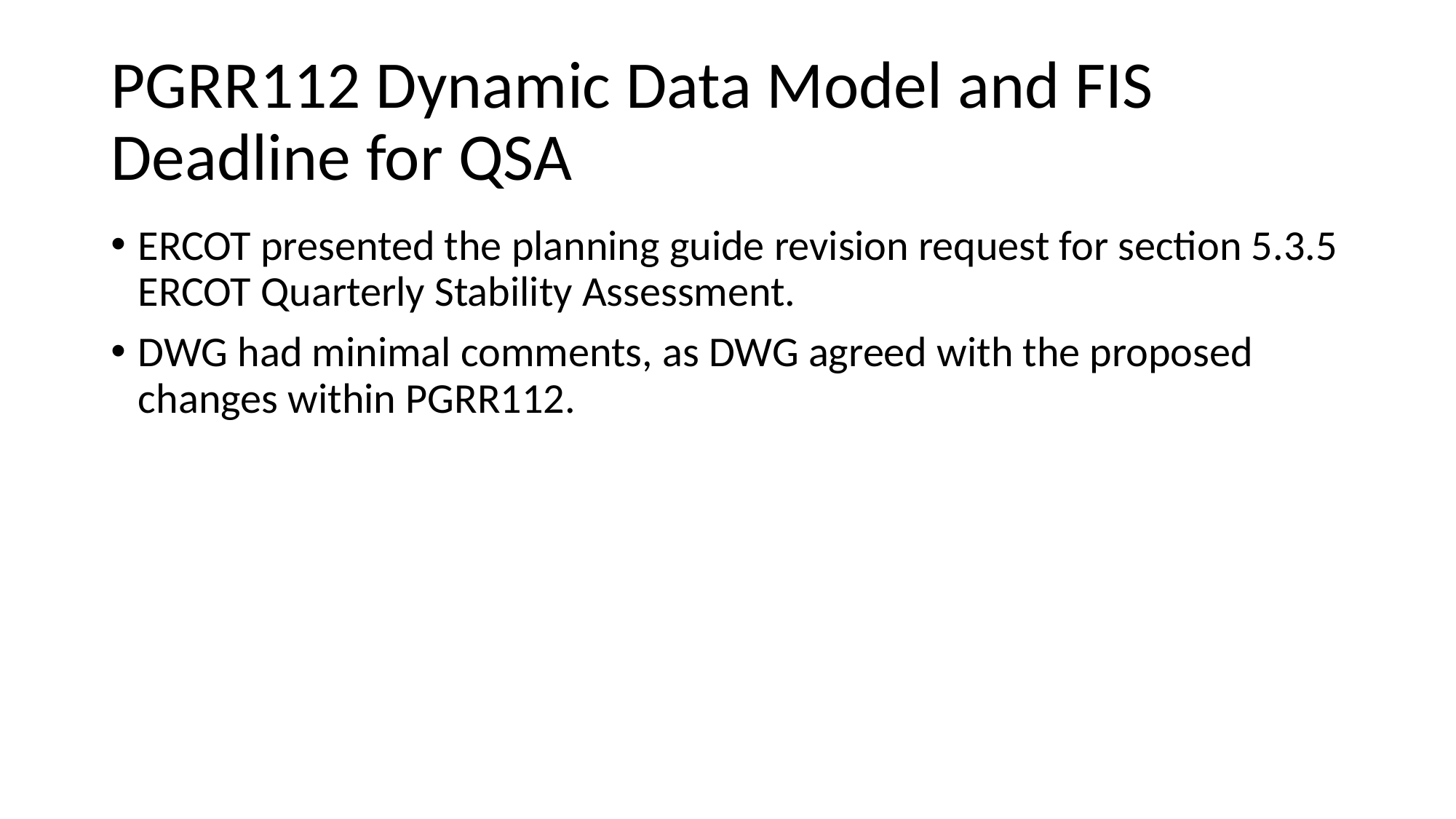

# PGRR112 Dynamic Data Model and FIS Deadline for QSA
ERCOT presented the planning guide revision request for section 5.3.5 ERCOT Quarterly Stability Assessment.
DWG had minimal comments, as DWG agreed with the proposed changes within PGRR112.